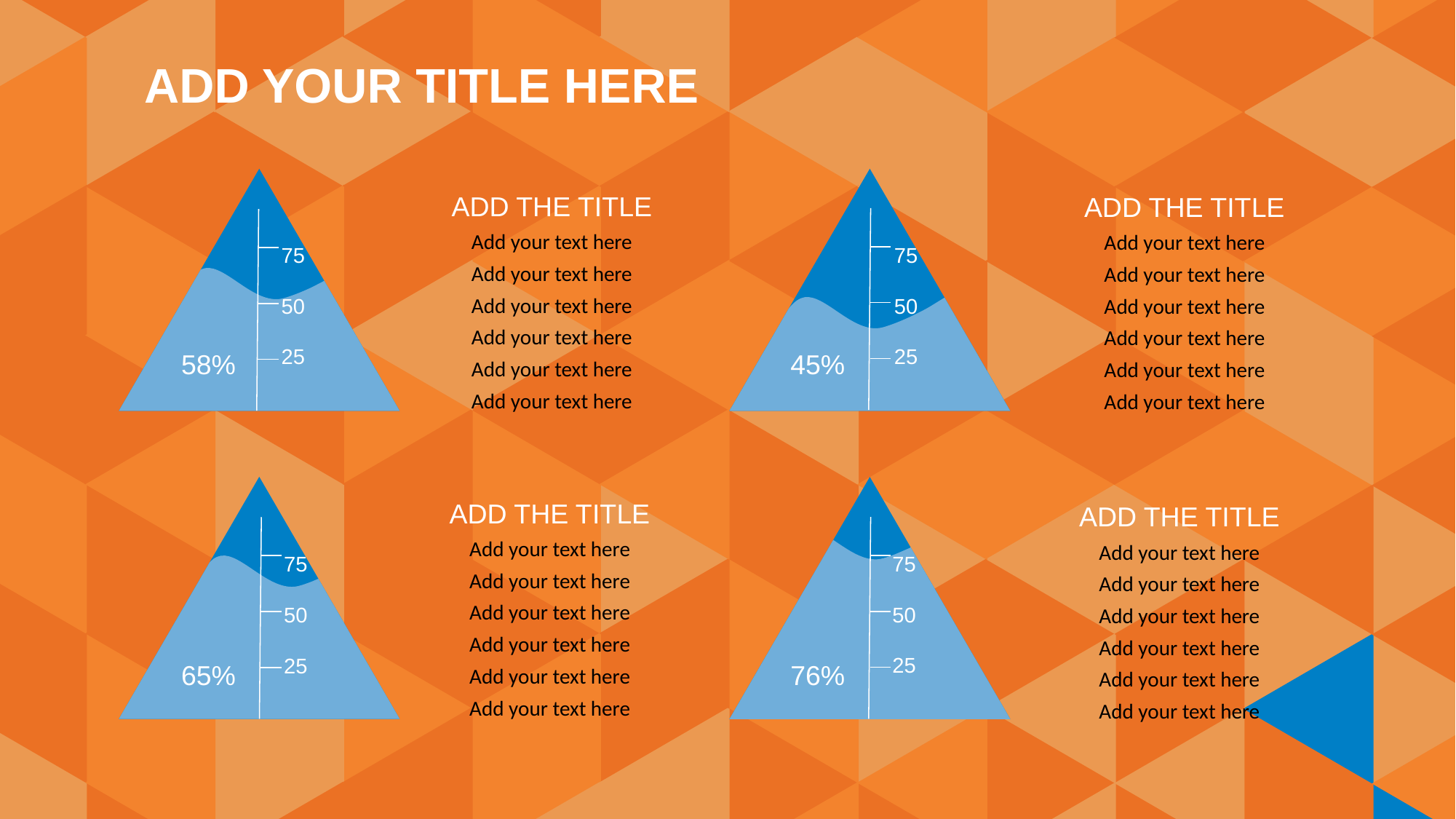

ADD YOUR TITLE HERE

ADD THE TITLE
Add your text here
Add your text here
Add your text here
Add your text here
Add your text here
Add your text here
ADD THE TITLE
Add your text here
Add your text here
Add your text here
Add your text here
Add your text here
Add your text here
75

50

25
75

50

25
58%
45%

ADD THE TITLE
Add your text here
Add your text here
Add your text here
Add your text here
Add your text here
Add your text here
ADD THE TITLE
Add your text here
Add your text here
Add your text here
Add your text here
Add your text here
Add your text here
75

50

25
75

50

25
65%
76%